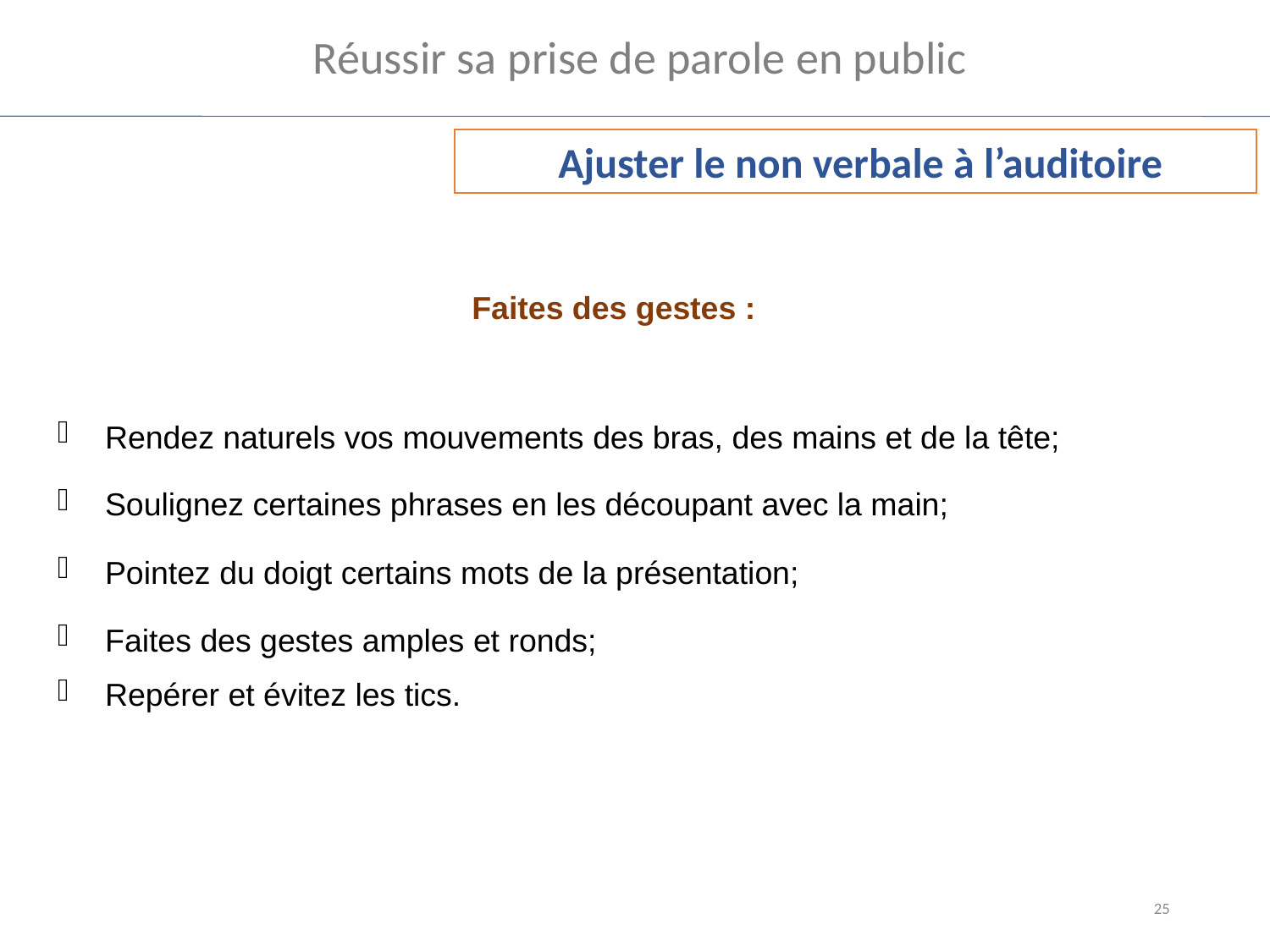

Réussir sa prise de parole en public
 Ajuster le non verbale à l’auditoire
Faites des gestes :

Rendez naturels vos mouvements des bras, des mains et de la tête;
Soulignez certaines phrases en les découpant avec la main;
Pointez du doigt certains mots de la présentation;
Faites des gestes amples et ronds;
Repérer et évitez les tics.
25